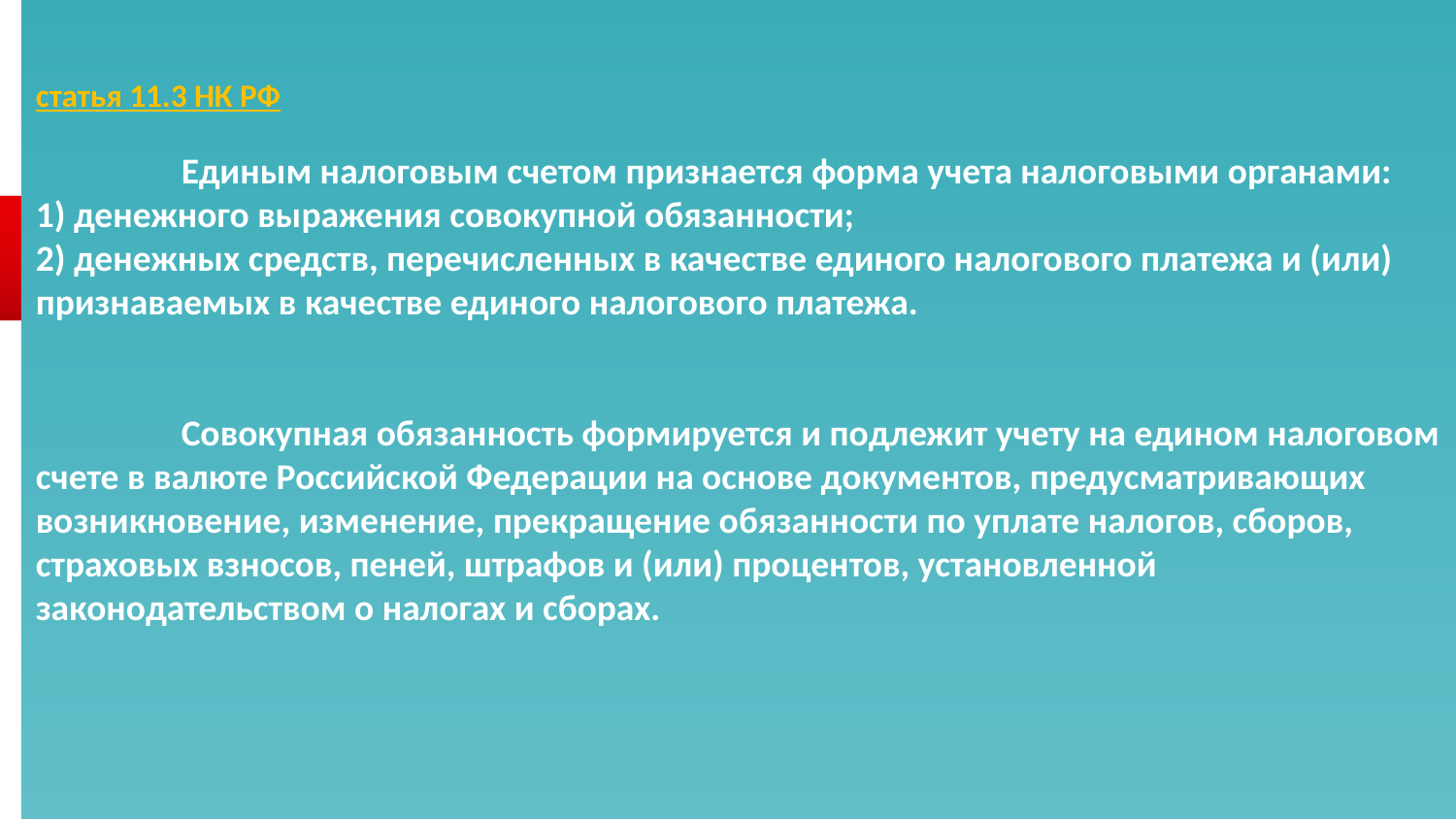

# статья 11.3 НК РФ Единым налоговым счетом признается форма учета налоговыми органами: 1) денежного выражения совокупной обязанности; 2) денежных средств, перечисленных в качестве единого налогового платежа и (или) признаваемых в качестве единого налогового платежа. Совокупная обязанность формируется и подлежит учету на едином налоговом счете в валюте Российской Федерации на основе документов, предусматривающих возникновение, изменение, прекращение обязанности по уплате налогов, сборов, страховых взносов, пеней, штрафов и (или) процентов, установленной законодательством о налогах и сборах.